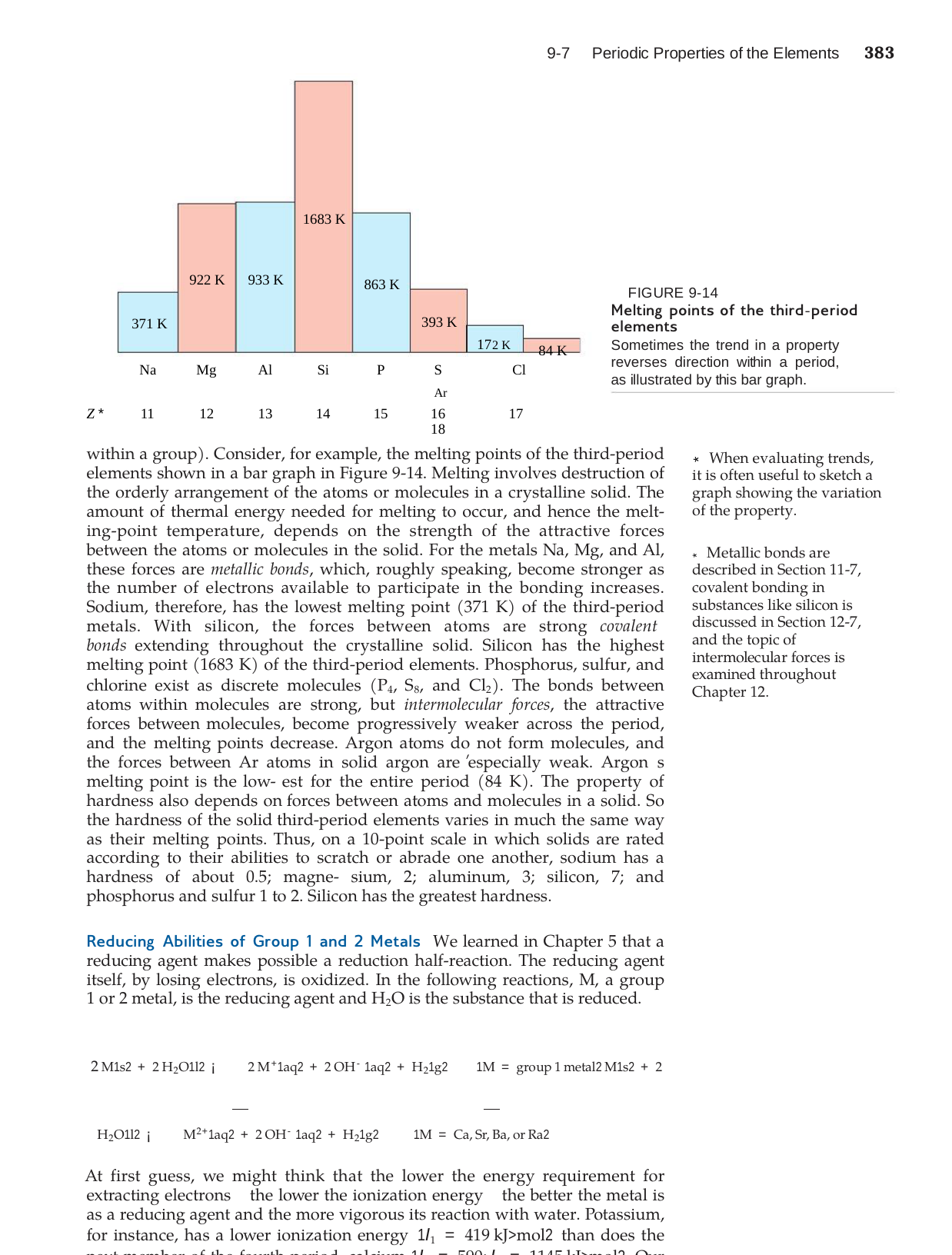

9-7	Periodic Properties of the Elements	383
1683 K
933 K
922 K
863 K
FIGURE 9-14
Melting points of the third-period elements
Sometimes the trend in a property reverses direction within a period, as illustrated by this bar graph.
393 K
371 K
| 17 |  |  |  |  |  |  | 2 K 84 K |
| --- | --- | --- | --- | --- | --- | --- | --- |
|  | Na | Mg | Al | Si | P | S Cl Ar |  |
| Z \* | 11 | 12 | 13 | 14 | 15 | 16 17 18 |  |
within a group). Consider, for example, the melting points of the third-period elements shown in a bar graph in Figure 9-14. Melting involves destruction of the orderly arrangement of the atoms or molecules in a crystalline solid. The amount of thermal energy needed for melting to occur, and hence the melt- ing-point  temperature,  depends  on  the  strength  of  the  attractive  forces between the atoms or molecules in the solid. For the metals Na, Mg, and Al, these forces are metallic bonds, which, roughly speaking, become stronger as the number of electrons available to participate in the bonding increases. Sodium, therefore, has the lowest melting point (371 K) of the third-period metals.  With  silicon,  the  forces  between  atoms  are  strong  covalent  bonds extending throughout the crystalline solid. Silicon has the highest melting point (1683 K) of the third-period elements. Phosphorus, sulfur, and chlorine exist as discrete molecules (P4, S8, and Cl2). The bonds between atoms within molecules are strong, but intermolecular forces, the attractive forces between molecules, become progressively weaker across the period, and the melting points decrease. Argon atoms do not form molecules, and the forces between Ar atoms in solid argon are especially weak. Argon s melting point is the low- est for the entire period (84 K). The property of hardness also depends on forces between atoms and molecules in a solid. So the hardness of the solid third-period elements varies in much the same way as their melting points. Thus, on a 10-point scale in which solids are rated according to their abilities to scratch or abrade one another, sodium has a hardness of about 0.5; magne- sium, 2; aluminum, 3; silicon, 7; and phosphorus and sulfur 1 to 2. Silicon has the greatest hardness.
*
When evaluating trends, it is often useful to sketch a graph showing the variation of the property.
Metallic bonds are described in Section 11-7, covalent bonding in substances like silicon is discussed in Section 12-7,   and the topic of intermolecular forces is examined throughout Chapter 12.
*

Reducing Abilities of Group 1 and 2 Metals  We learned in Chapter 5 that a reducing agent makes possible a reduction half-reaction. The reducing agent itself, by losing electrons, is oxidized. In the following reactions, M, a group 1 or 2 metal, is the reducing agent and H2O is the substance that is reduced.
 2 M1s2  +  2 H2O1l2  ¡   2 M+1aq2  +  2 OH-1aq2  +  H21g2     1M  =  group 1 metal2 M1s2  +  2 H2O1l2  ¡   M2+1aq2  +  2 OH-1aq2  +  H21g2      1M  =  Ca, Sr, Ba, or Ra2
At first guess, we might think that the lower the energy requirement for extracting electrons    the lower the ionization energy    the better the metal is as a reducing agent and the more vigorous its reaction with water. Potassium, for instance, has a lower ionization energy  1I1   =  419 kJ>mol2  than does the next member of the fourth period, calcium 1I1   =  590; I2   =  1145 kJ>mol2. Our expectation is that potassium should react more vigorously with water than